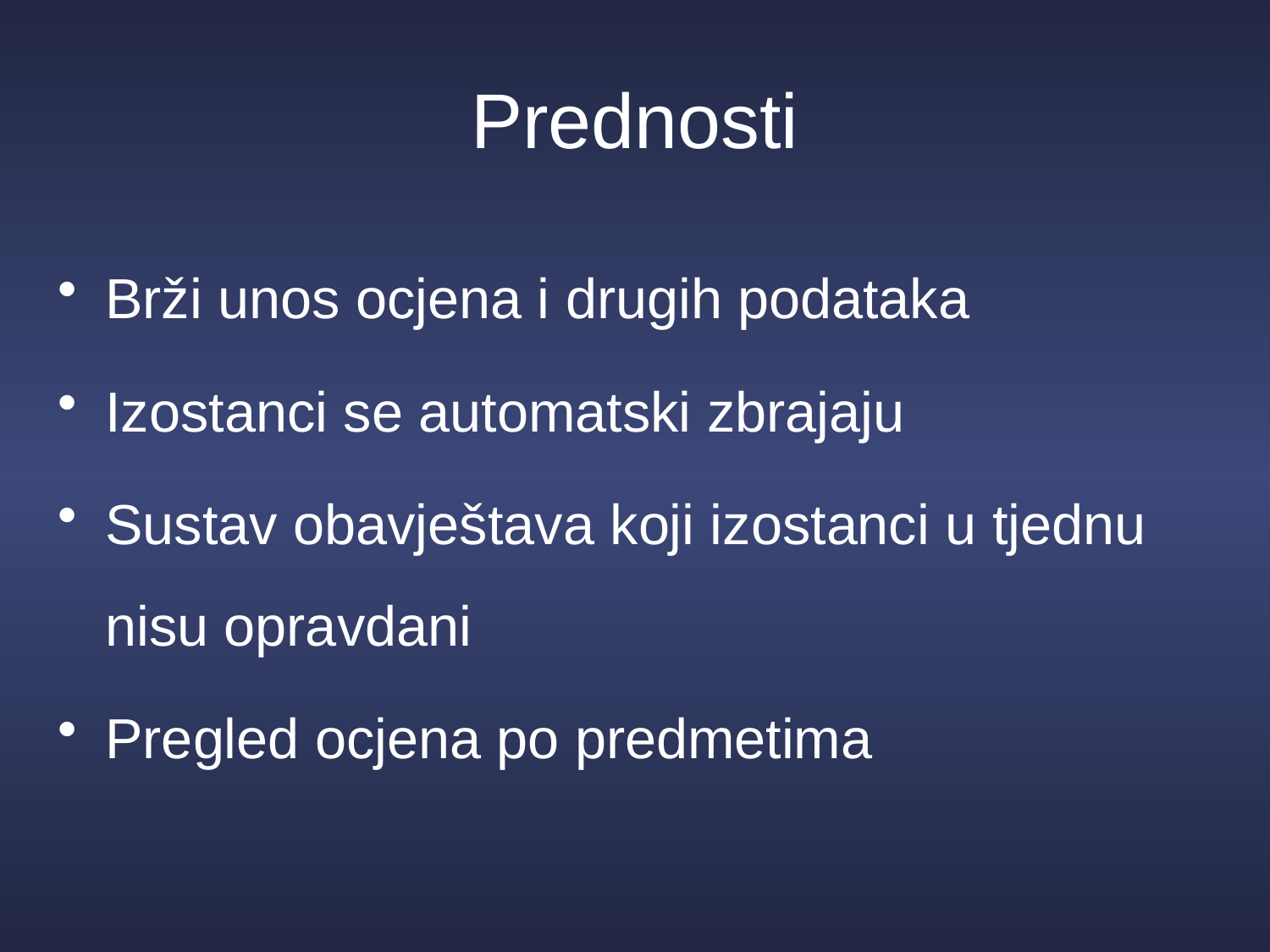

# Prednosti
Brži unos ocjena i drugih podataka
Izostanci se automatski zbrajaju
Sustav obavještava koji izostanci u tjednu nisu opravdani
Pregled ocjena po predmetima